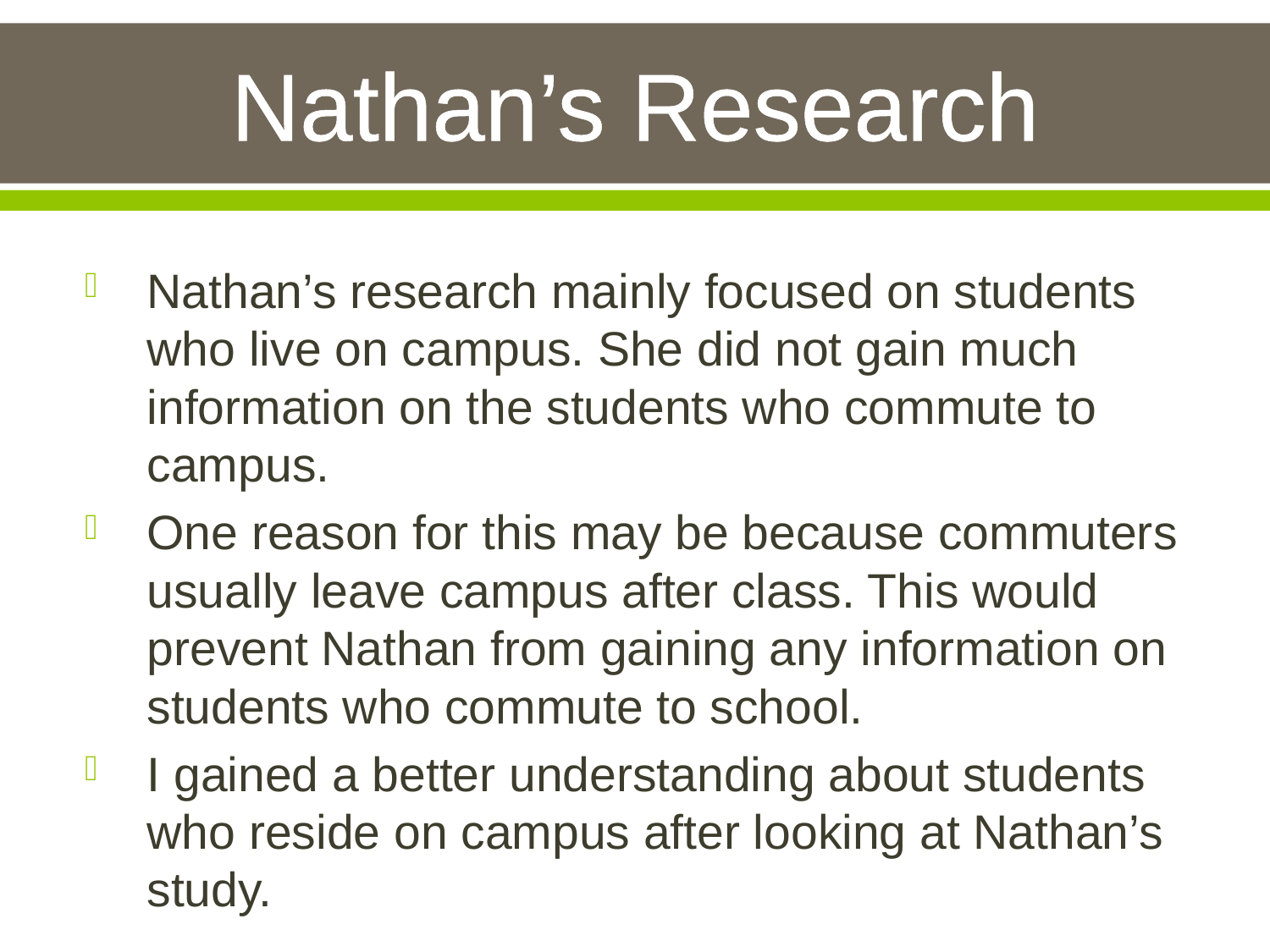

# Nathan’s Research
Nathan’s research mainly focused on students who live on campus. She did not gain much information on the students who commute to campus.
One reason for this may be because commuters usually leave campus after class. This would prevent Nathan from gaining any information on students who commute to school.
I gained a better understanding about students who reside on campus after looking at Nathan’s study.